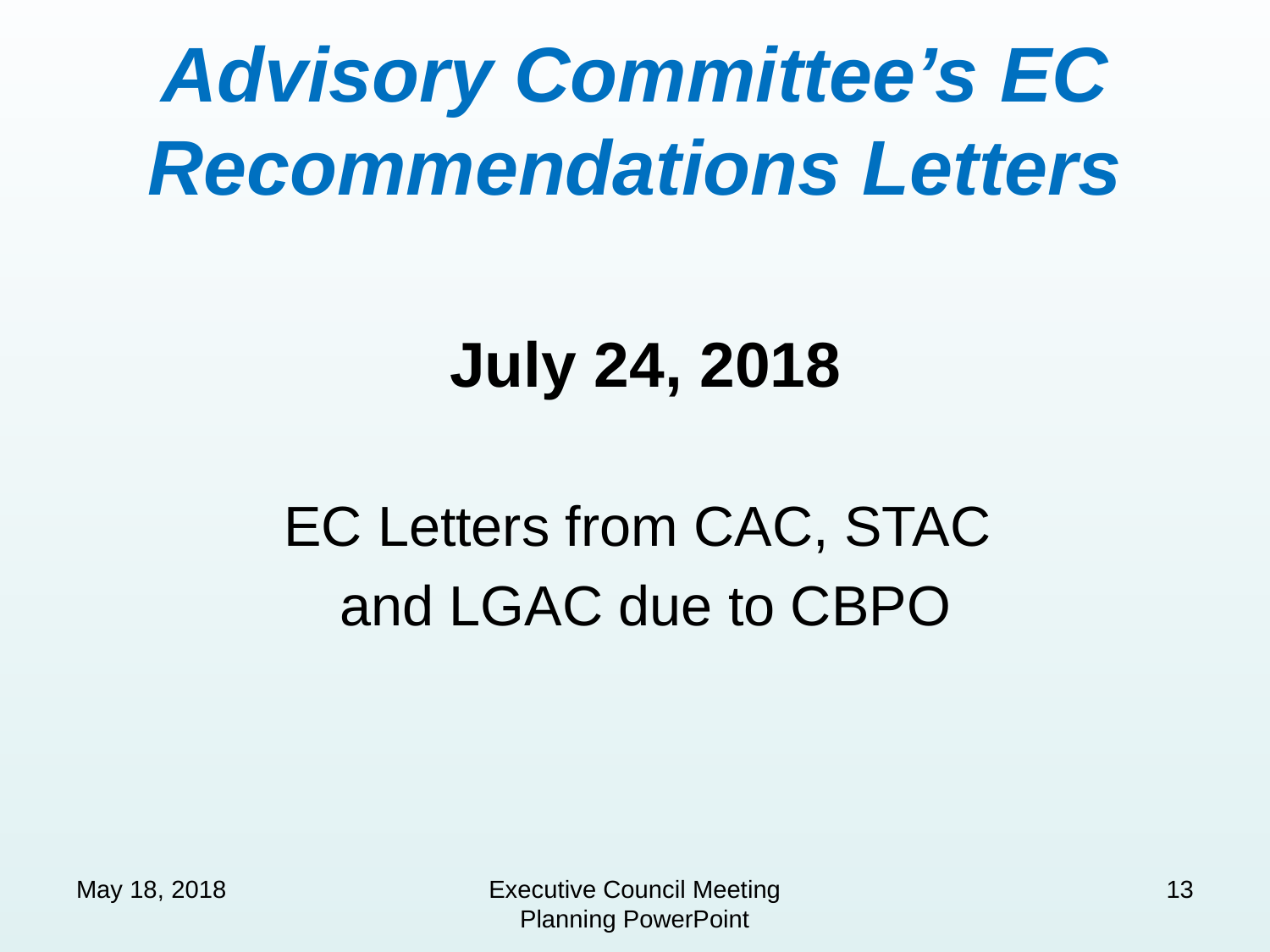

# Advisory Committee’s EC Recommendations Letters
July 24, 2018

EC Letters from CAC, STAC
and LGAC due to CBPO
May 18, 2018
Executive Council Meeting Planning PowerPoint
13